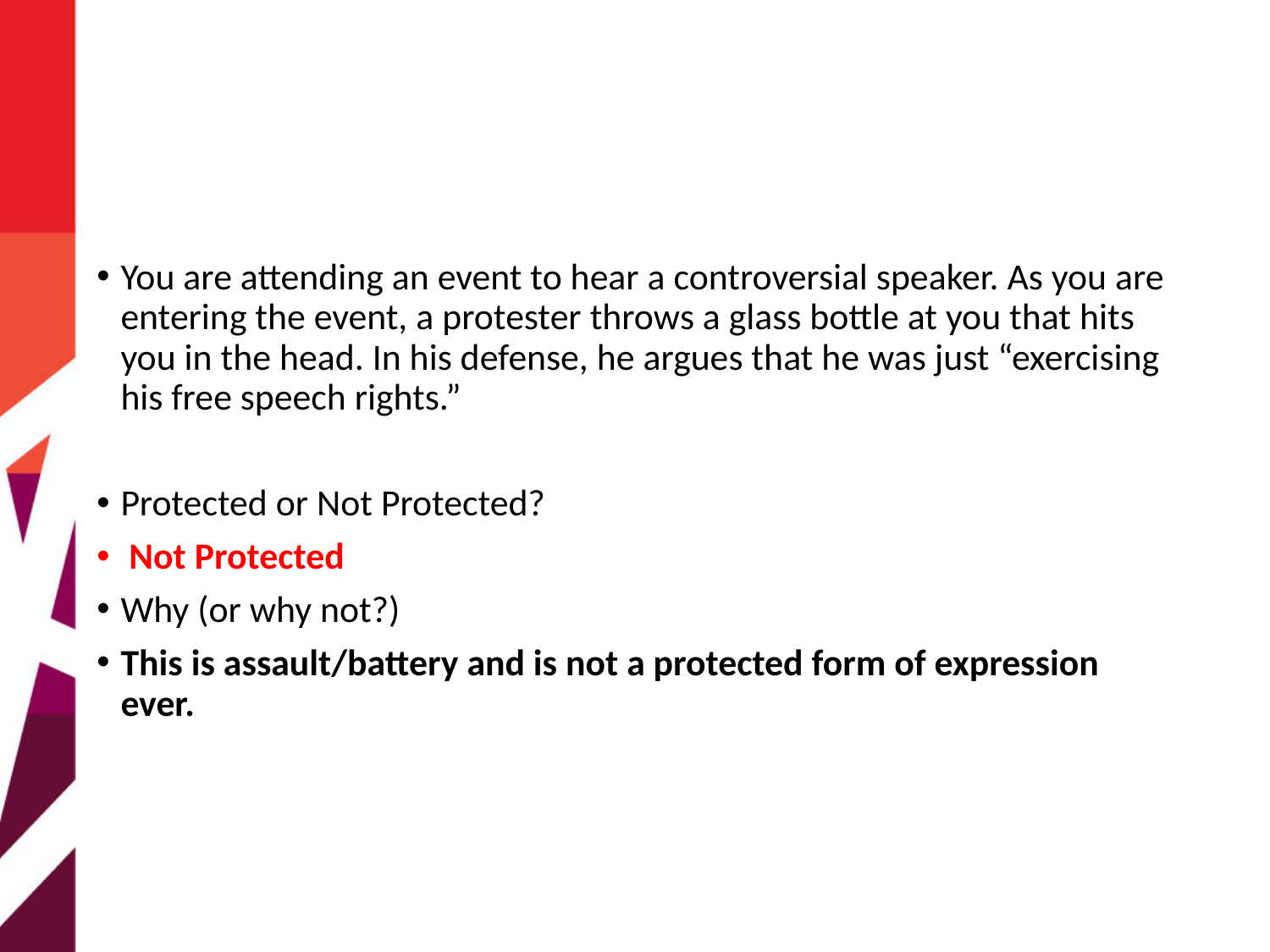

You are attending an event to hear a controversial speaker. As you are entering the event, a protester throws a glass bottle at you that hits you in the head. In his defense, he argues that he was just “exercising his free speech rights.”

Protected or Not Protected?
 Not Protected
Why (or why not?)
This is assault/battery and is not a protected form of expression ever.